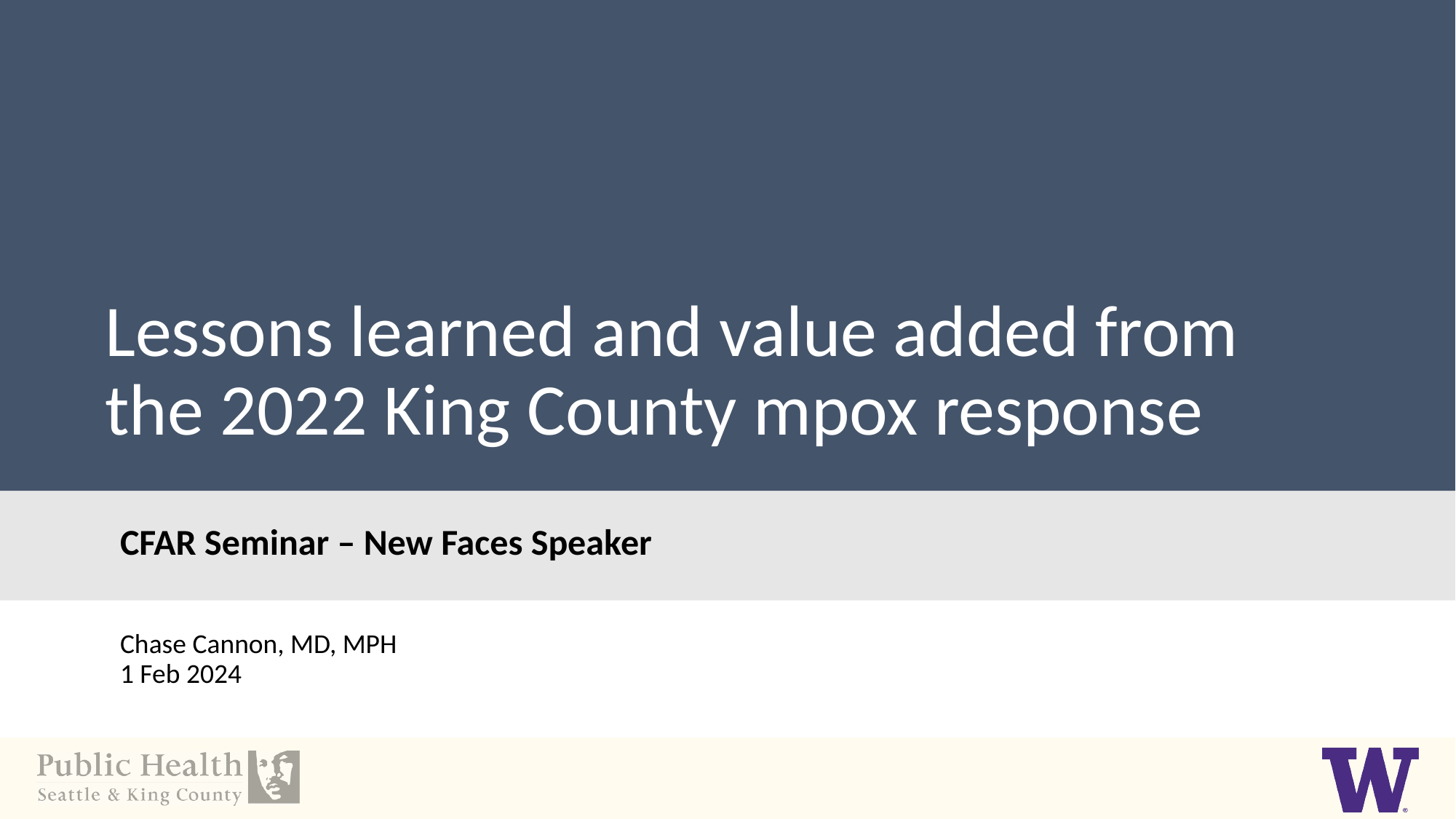

# Lessons learned and value added from the 2022 King County mpox response
CFAR Seminar – New Faces Speaker
Chase Cannon, MD, MPH
1 Feb 2024